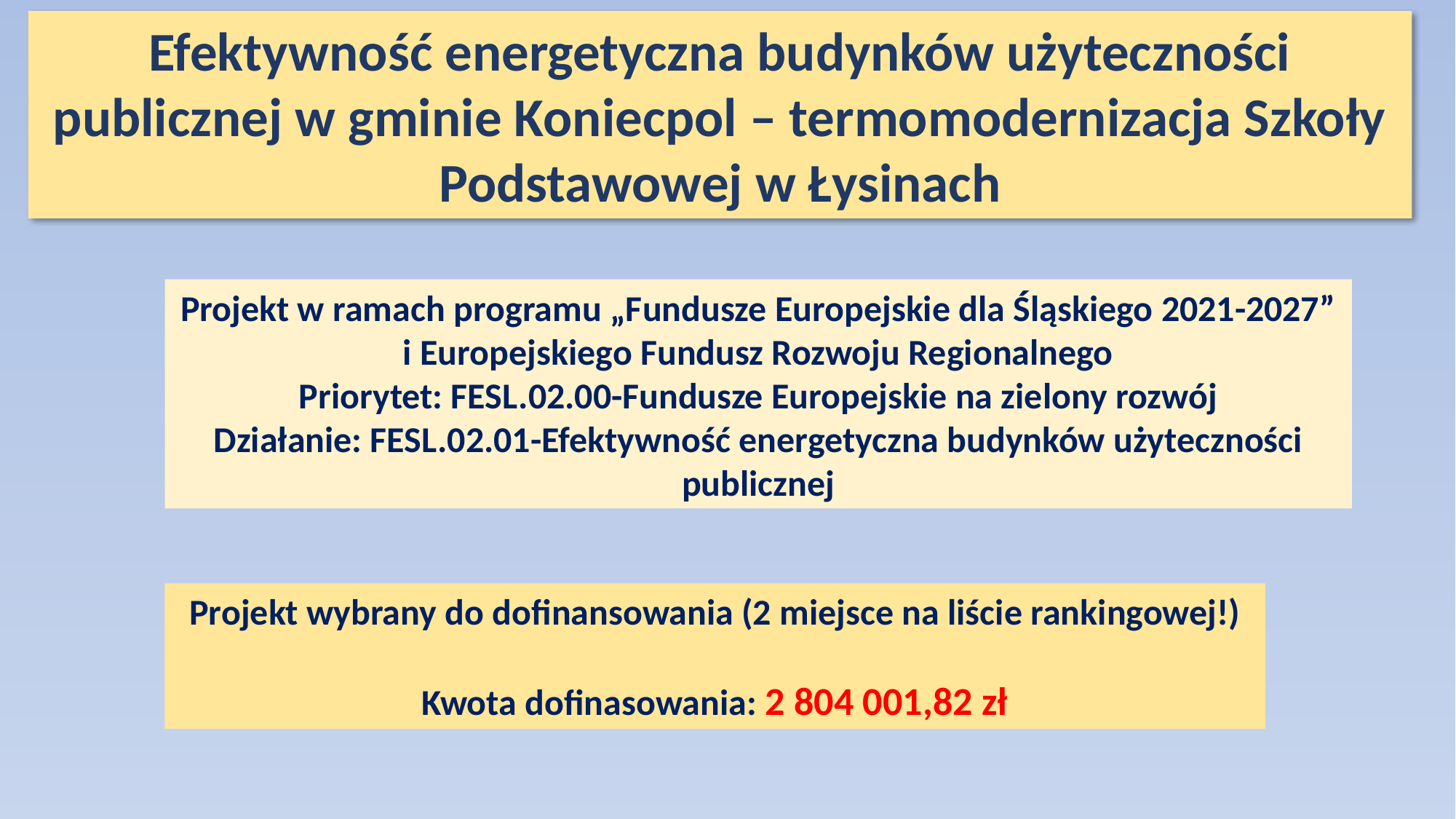

Efektywność energetyczna budynków użyteczności publicznej w gminie Koniecpol – termomodernizacja Szkoły Podstawowej w Łysinach
#
Projekt w ramach programu „Fundusze Europejskie dla Śląskiego 2021-2027” i Europejskiego Fundusz Rozwoju Regionalnego
Priorytet: FESL.02.00-Fundusze Europejskie na zielony rozwój
Działanie: FESL.02.01-Efektywność energetyczna budynków użyteczności publicznej
Projekt wybrany do dofinansowania (2 miejsce na liście rankingowej!)

Kwota dofinasowania: 2 804 001,82 zł